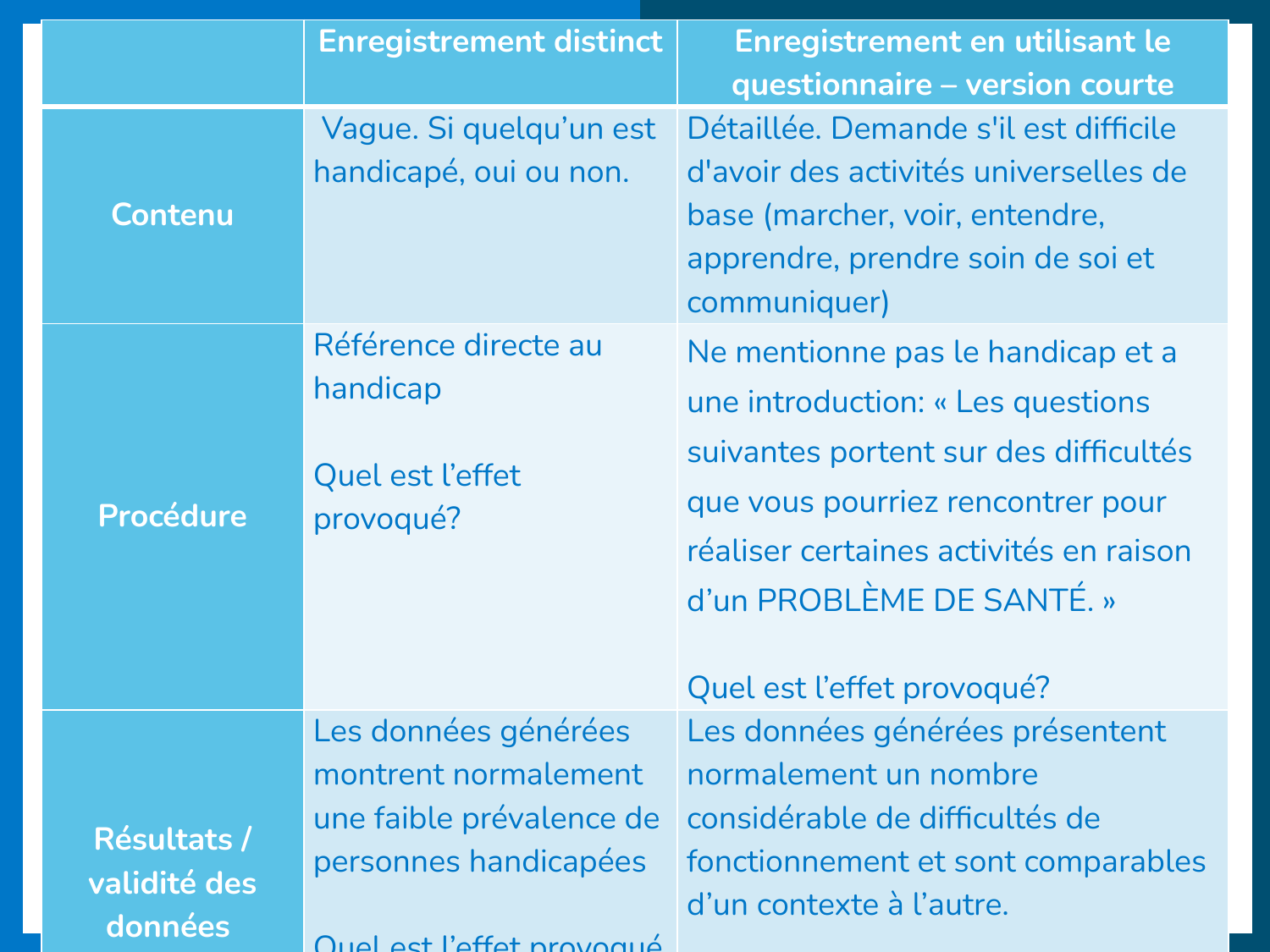

|  | Enregistrement distinct | Enregistrement en utilisant le questionnaire – version courte |
| --- | --- | --- |
| Contenu | Vague. Si quelqu’un est handicapé, oui ou non. | Détaillée. Demande s'il est difficile d'avoir des activités universelles de base (marcher, voir, entendre, apprendre, prendre soin de soi et communiquer) |
| Procédure | Référence directe au handicap Quel est l’effet provoqué? | Ne mentionne pas le handicap et a une introduction: « Les questions suivantes portent sur des difficultés que vous pourriez rencontrer pour réaliser certaines activités en raison d’un PROBLÈME DE SANTÉ. » Quel est l’effet provoqué? |
| Résultats / validité des données | Les données générées montrent normalement une faible prévalence de personnes handicapées Quel est l’effet provoqué dans un programme humanitaire? | Les données générées présentent normalement un nombre considérable de difficultés de fonctionnement et sont comparables d’un contexte à l’autre.   Quel est l’effet provoqué dans un programme humanitaire? |
#
7